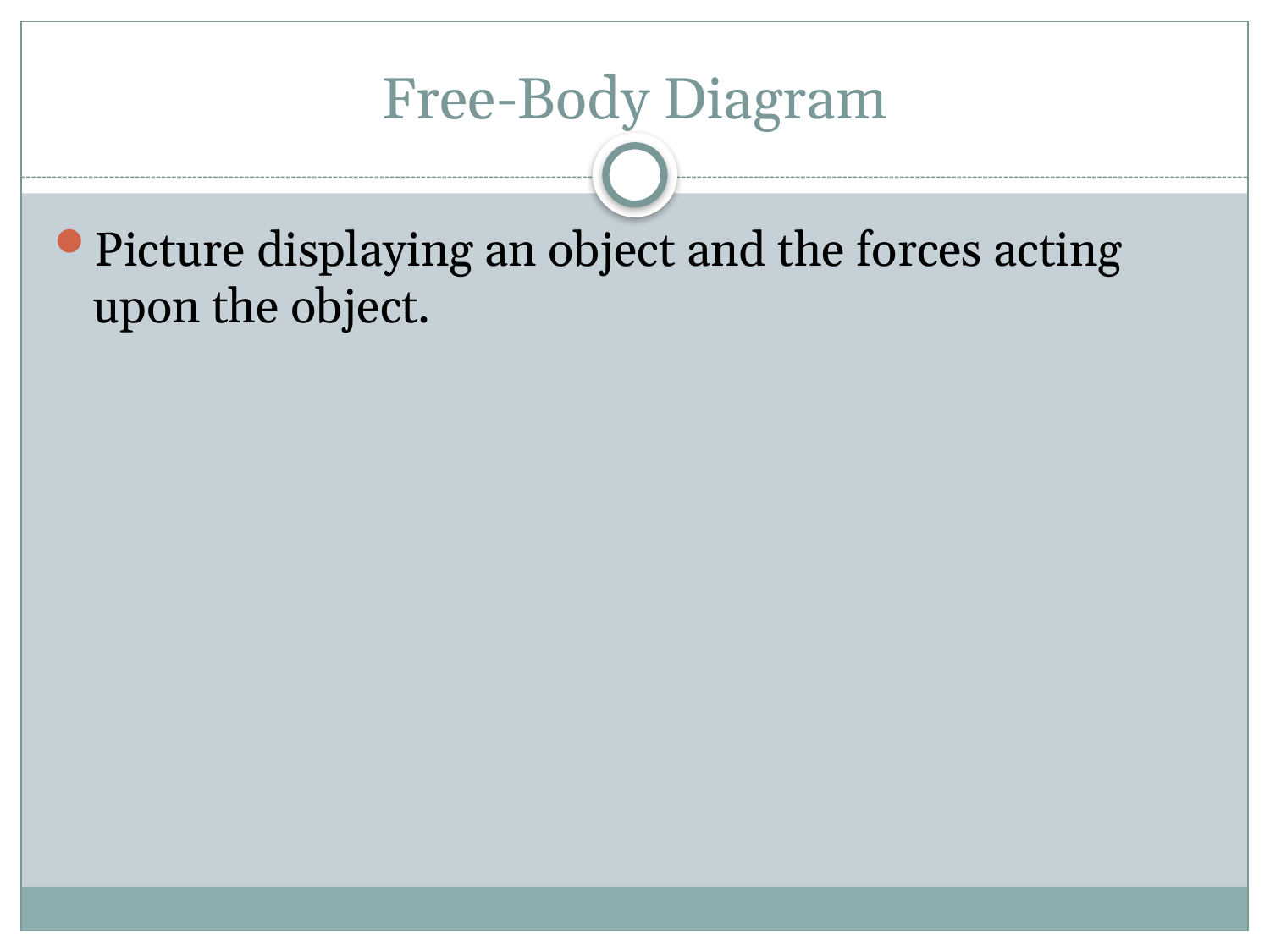

# Free-Body Diagram
Picture displaying an object and the forces acting upon the object.